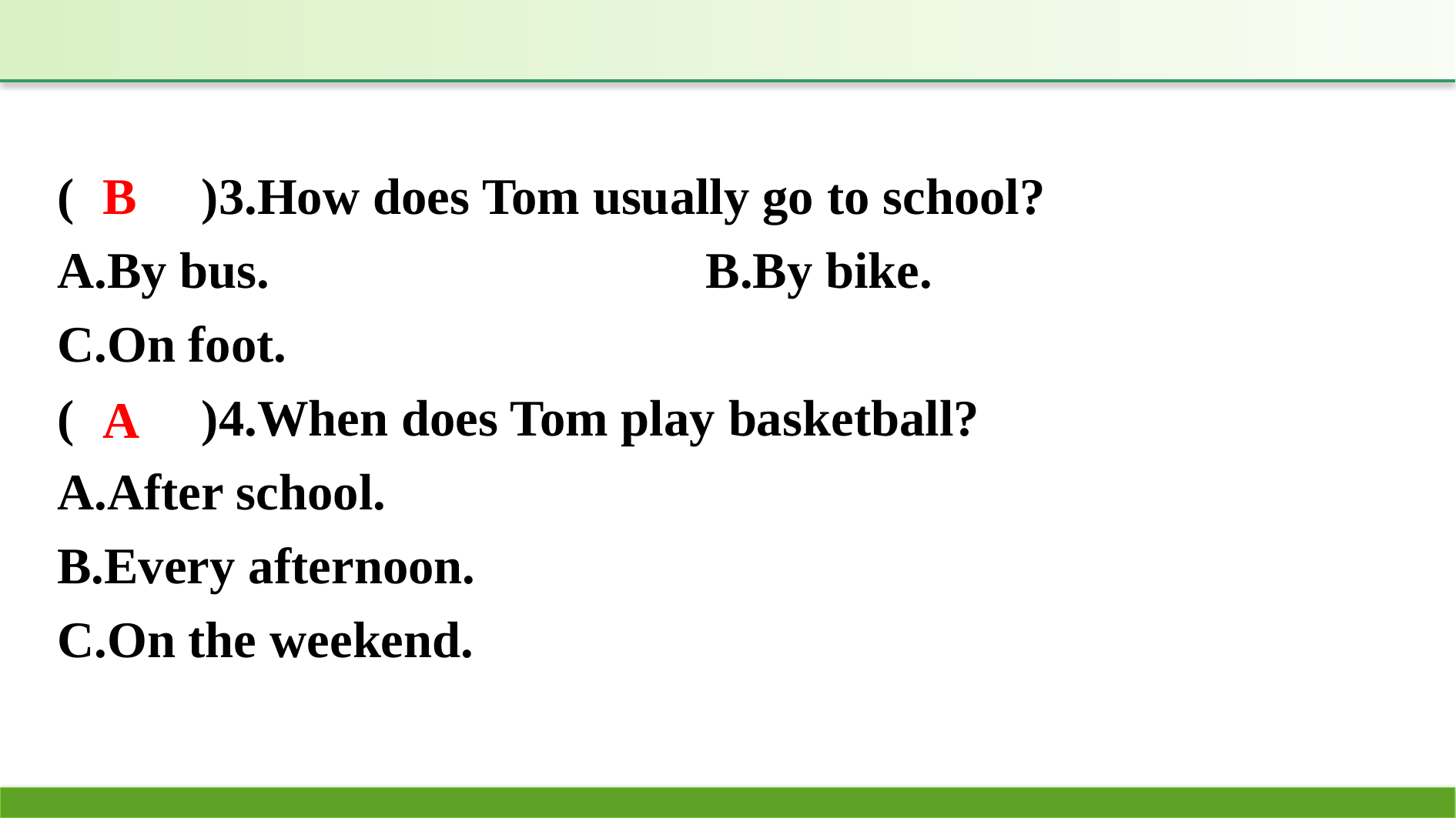

(　　)3.How does Tom usually go to school?
A.By bus.　　　　　　　　B.By bike.　　　　　　　　C.On foot.
(　　)4.When does Tom play basketball?
A.After school.
B.Every afternoon.
C.On the weekend.
B
A